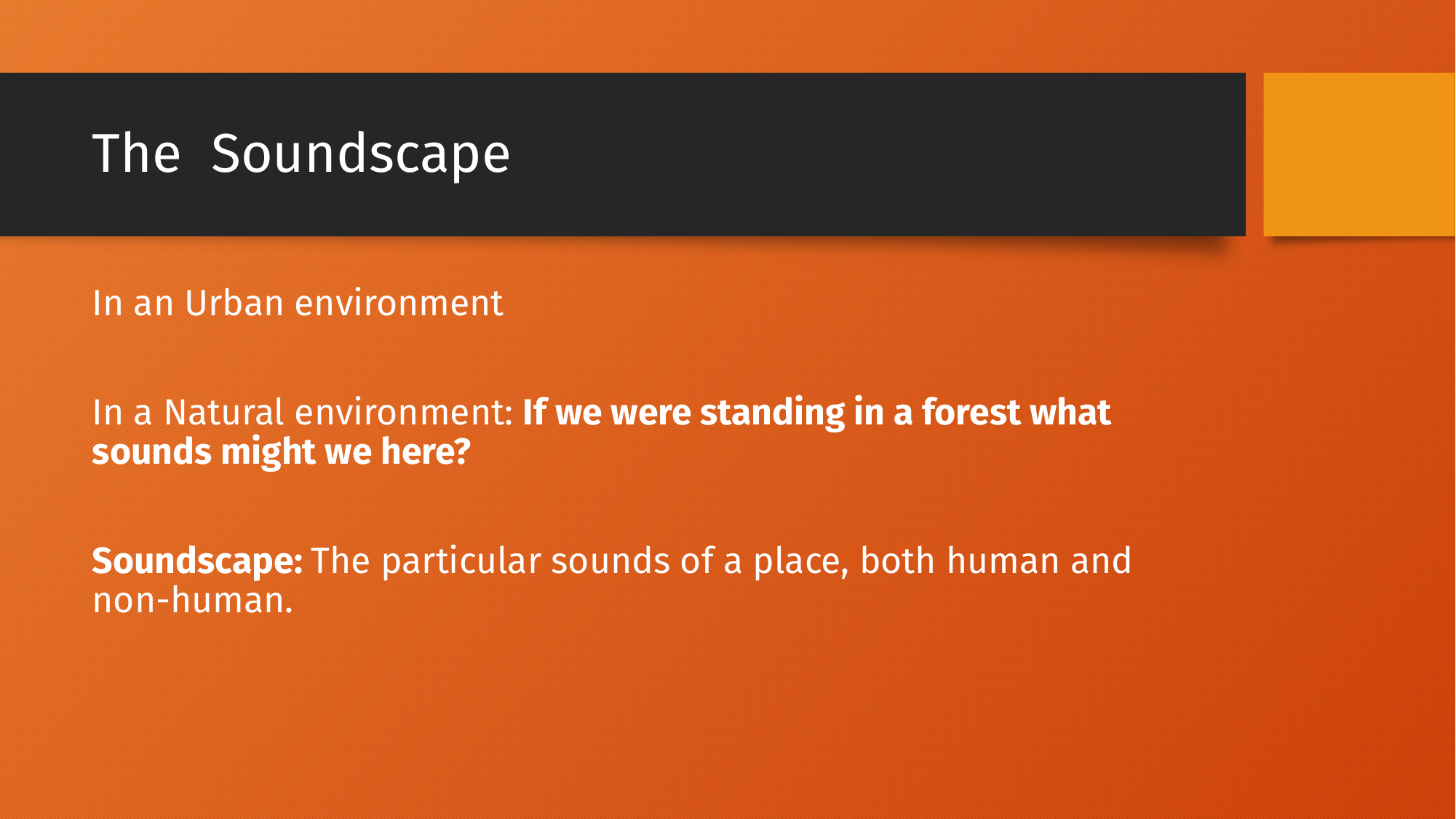

# The  Soundscape
In an Urban environment

In a Natural environment: If we were standing in a forest what sounds might we here?

Soundscape: The particular sounds of a place, both human and non-human.